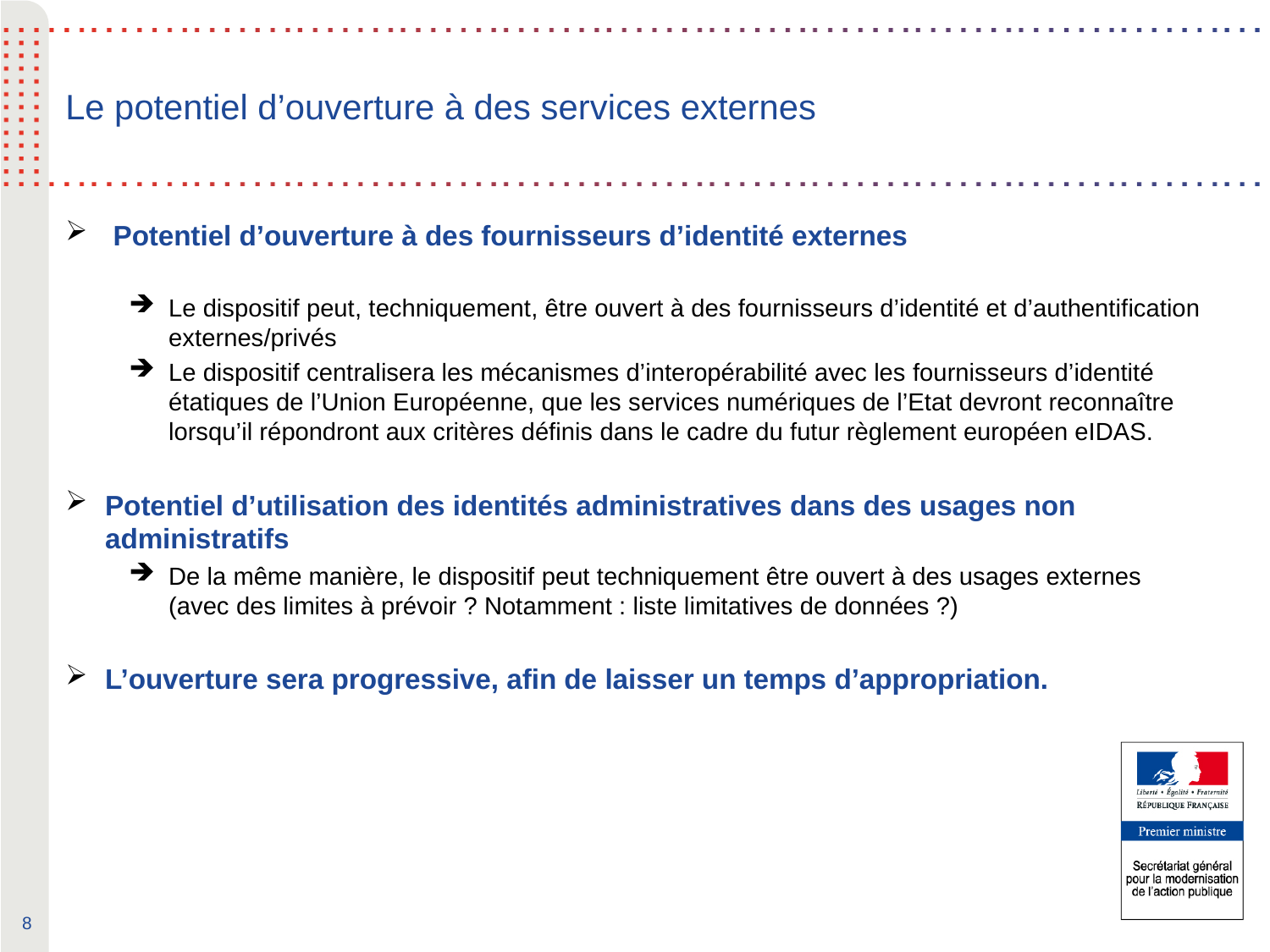

# Le potentiel d’ouverture à des services externes
Potentiel d’ouverture à des fournisseurs d’identité externes

Le dispositif peut, techniquement, être ouvert à des fournisseurs d’identité et d’authentification externes/privés
Le dispositif centralisera les mécanismes d’interopérabilité avec les fournisseurs d’identité étatiques de l’Union Européenne, que les services numériques de l’Etat devront reconnaître lorsqu’il répondront aux critères définis dans le cadre du futur règlement européen eIDAS.

Potentiel d’utilisation des identités administratives dans des usages non administratifs
De la même manière, le dispositif peut techniquement être ouvert à des usages externes (avec des limites à prévoir ? Notamment : liste limitatives de données ?)

L’ouverture sera progressive, afin de laisser un temps d’appropriation.